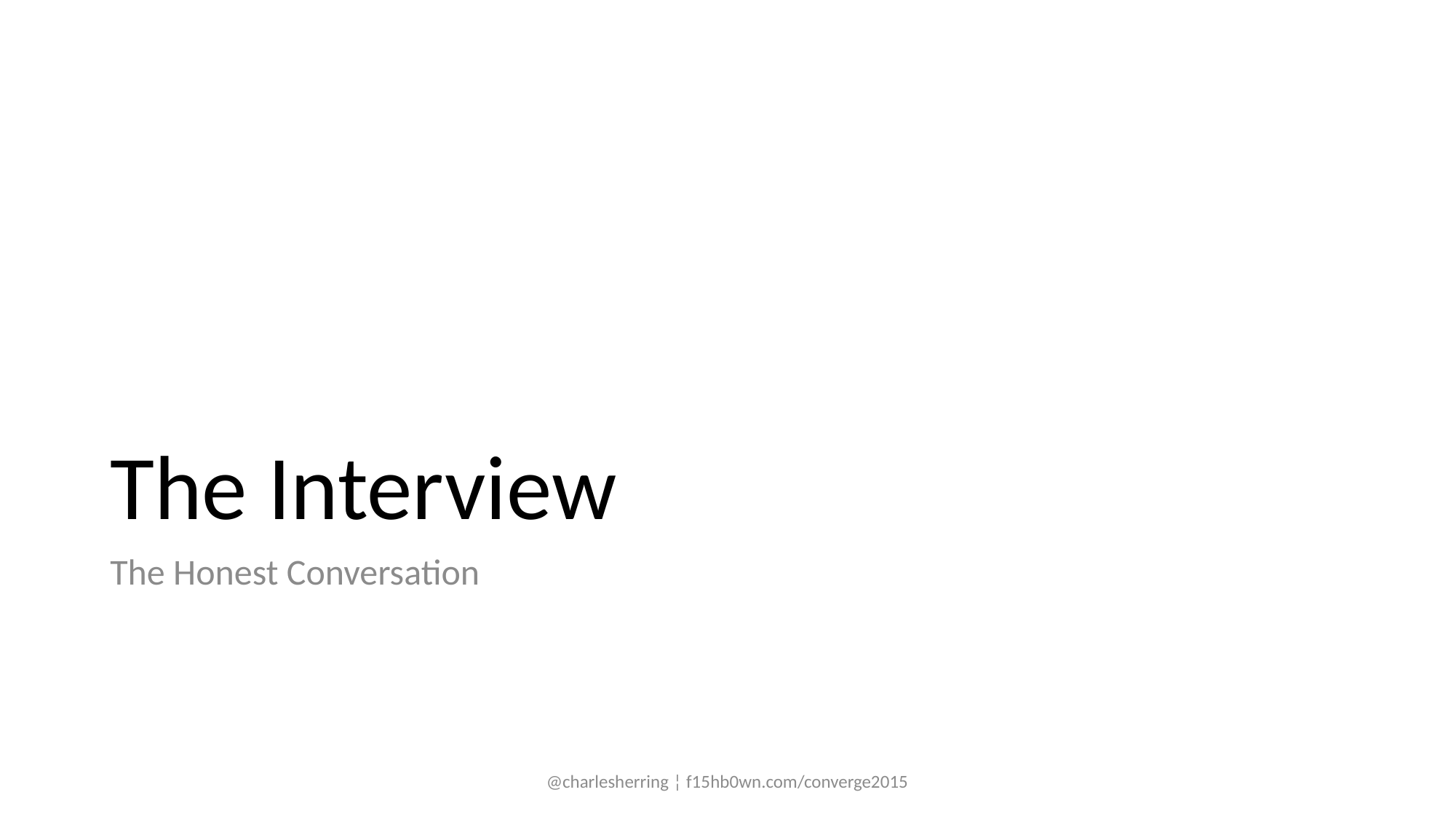

# The Interview
The Honest Conversation
@charlesherring ¦ f15hb0wn.com/converge2015